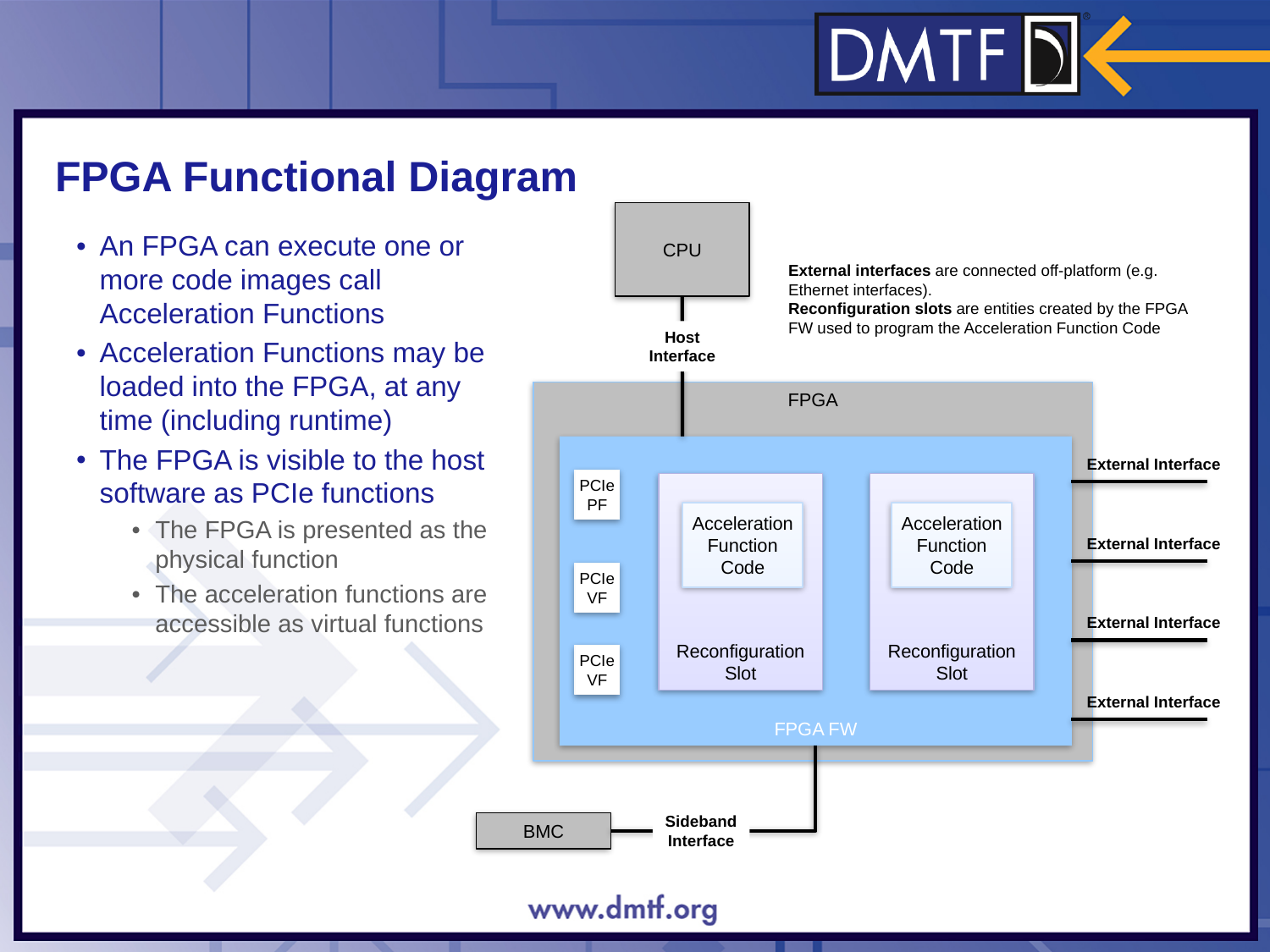

# FPGA Functional Diagram
CPU
An FPGA can execute one or more code images call Acceleration Functions
Acceleration Functions may be loaded into the FPGA, at any time (including runtime)
The FPGA is visible to the host software as PCIe functions
The FPGA is presented as the physical function
The acceleration functions are accessible as virtual functions

External interfaces are connected off-platform (e.g. Ethernet interfaces).
Reconfiguration slots are entities created by the FPGA FW used to program the Acceleration Function Code
Host
Interface
FPGA
FPGA FW
External Interface
PCIe PF
Reconfiguration Slot
Reconfiguration Slot
Acceleration Function
Code
Acceleration Function
Code
External Interface
PCIe VF
External Interface
PCIe VF
External Interface
Sideband
Interface
BMC